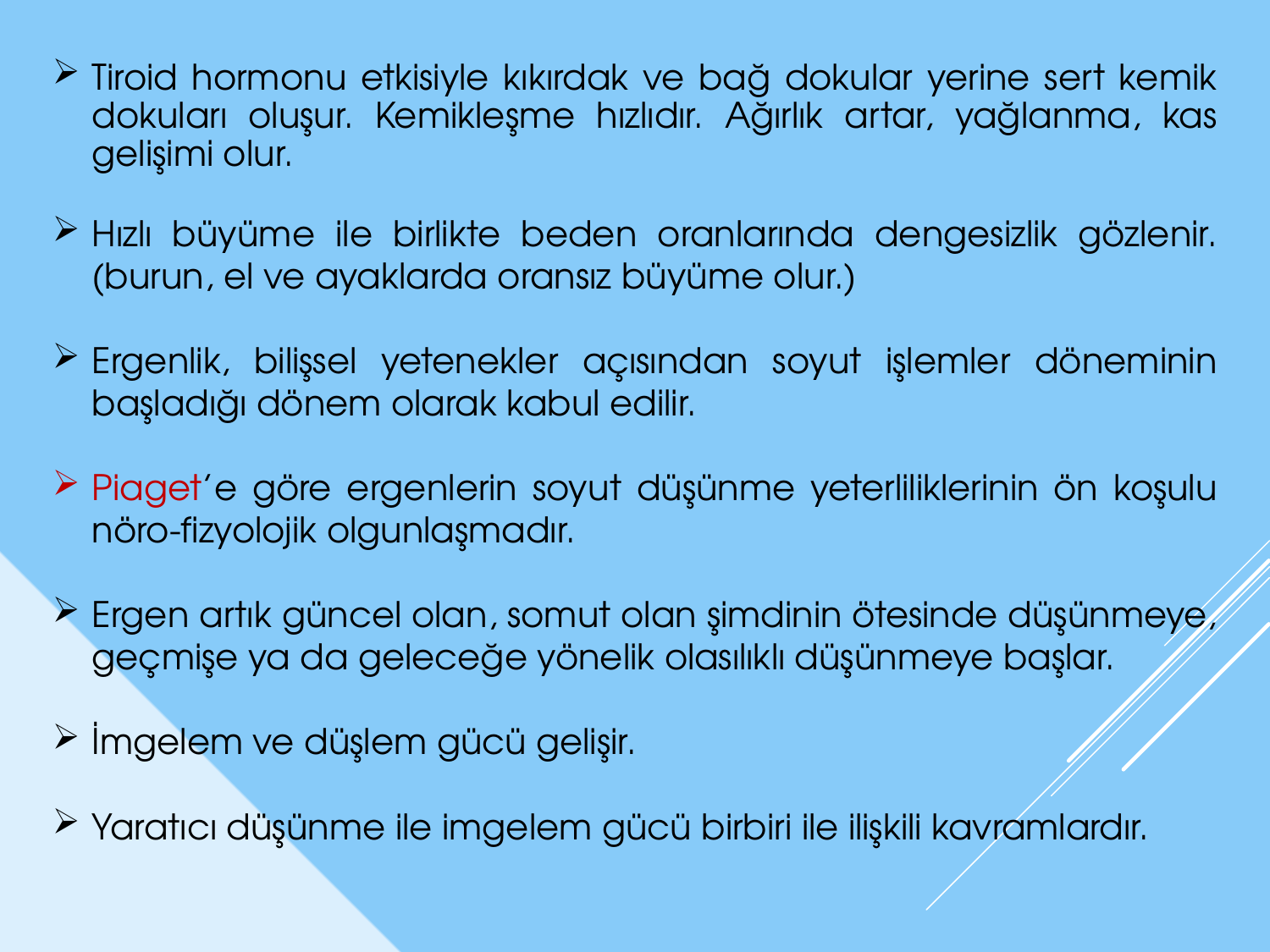

Tiroid hormonu etkisiyle kıkırdak ve bağ dokular yerine sert kemik dokuları oluşur. Kemikleşme hızlıdır. Ağırlık artar, yağlanma, kas gelişimi olur.

Hızlı büyüme ile birlikte beden oranlarında dengesizlik gözlenir. (burun, el ve ayaklarda oransız büyüme olur.)

Ergenlik, bilişsel yetenekler açısından soyut işlemler döneminin başladığı dönem olarak kabul edilir.

Piaget’e göre ergenlerin soyut düşünme yeterliliklerinin ön koşulu nöro-fizyolojik olgunlaşmadır.

Ergen artık güncel olan, somut olan şimdinin ötesinde düşünmeye, geçmişe ya da geleceğe yönelik olasılıklı düşünmeye başlar.

İmgelem ve düşlem gücü gelişir.

Yaratıcı düşünme ile imgelem gücü birbiri ile ilişkili kavramlardır.